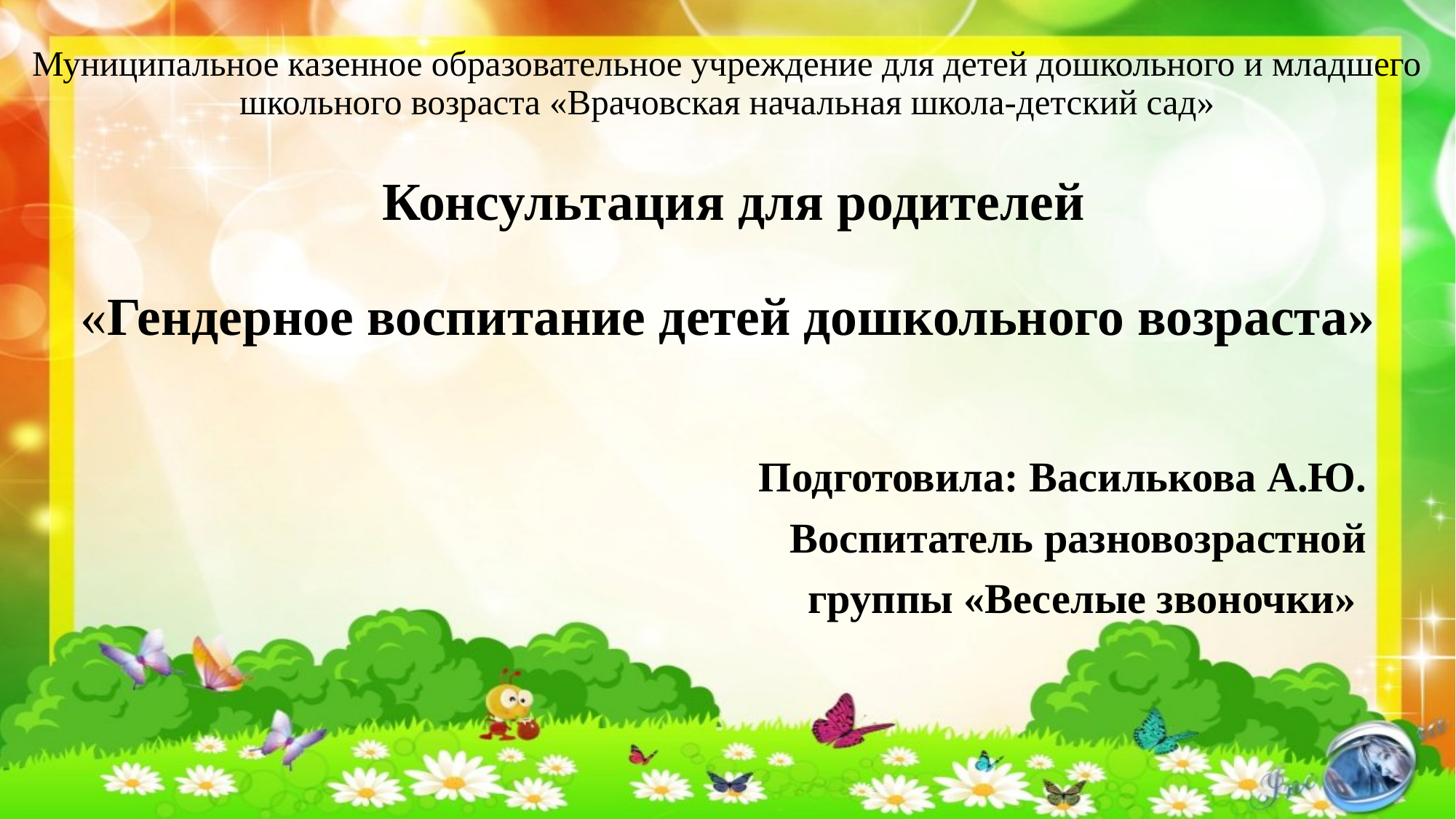

# Муниципальное казенное образовательное учреждение для детей дошкольного и младшего школьного возраста «Врачовская начальная школа-детский сад» Консультация для родителей «Гендерное воспитание детей дошкольного возраста»

Подготовила: Василькова А.Ю.
Воспитатель разновозрастной
группы «Веселые звоночки»